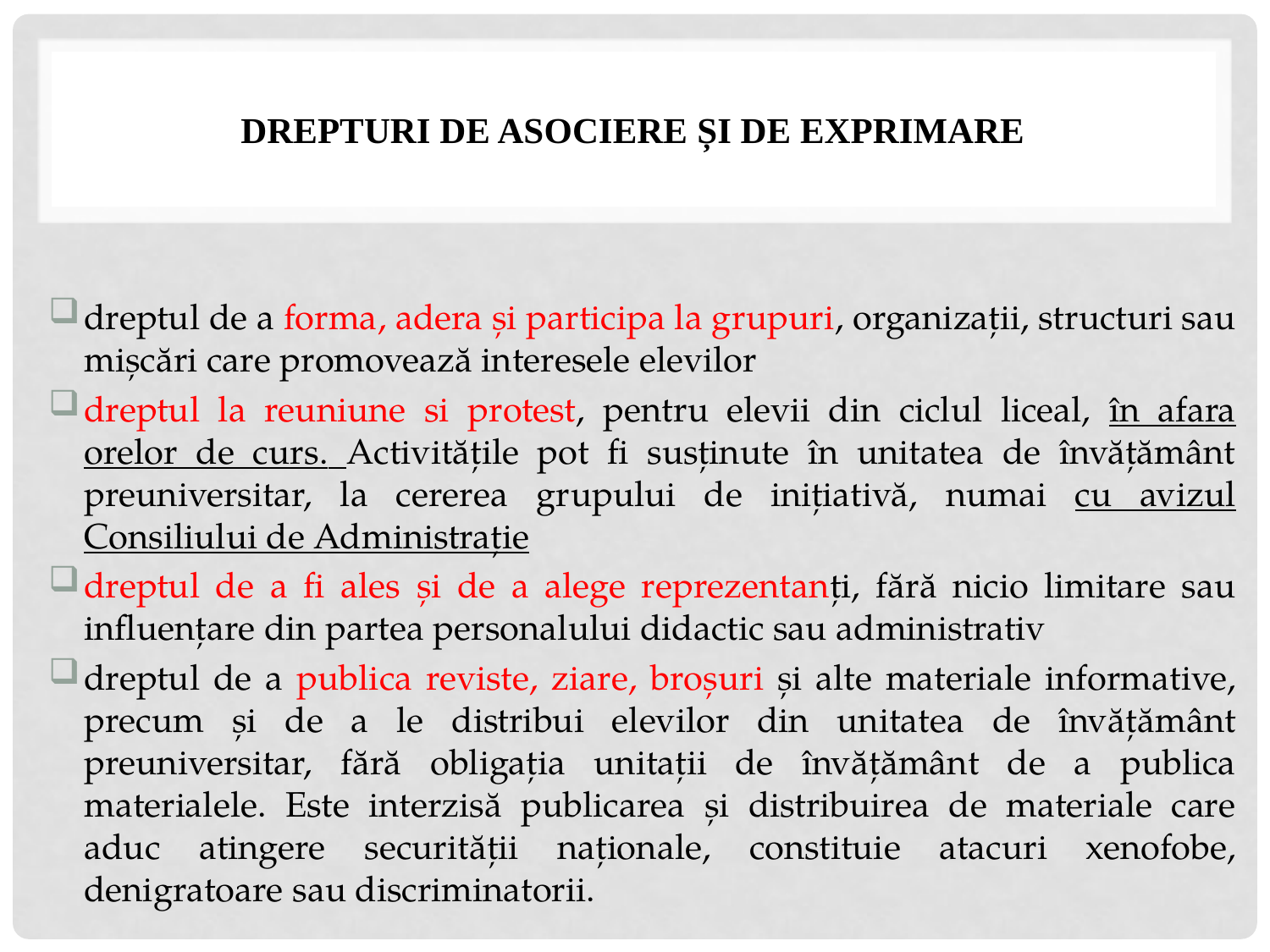

# Drepturi de asociere și de exprimare

dreptul de a forma, adera și participa la grupuri, organizații, structuri sau mișcări care promovează interesele elevilor
dreptul la reuniune si protest, pentru elevii din ciclul liceal, în afara orelor de curs. Activitățile pot fi susținute în unitatea de învățământ preuniversitar, la cererea grupului de inițiativă, numai cu avizul Consiliului de Administrație
dreptul de a fi ales și de a alege reprezentanți, fără nicio limitare sau influențare din partea personalului didactic sau administrativ
dreptul de a publica reviste, ziare, broșuri și alte materiale informative, precum și de a le distribui elevilor din unitatea de învățământ preuniversitar, fără obligația unitații de învățământ de a publica materialele. Este interzisă publicarea și distribuirea de materiale care aduc atingere securității naționale, constituie atacuri xenofobe, denigratoare sau discriminatorii.